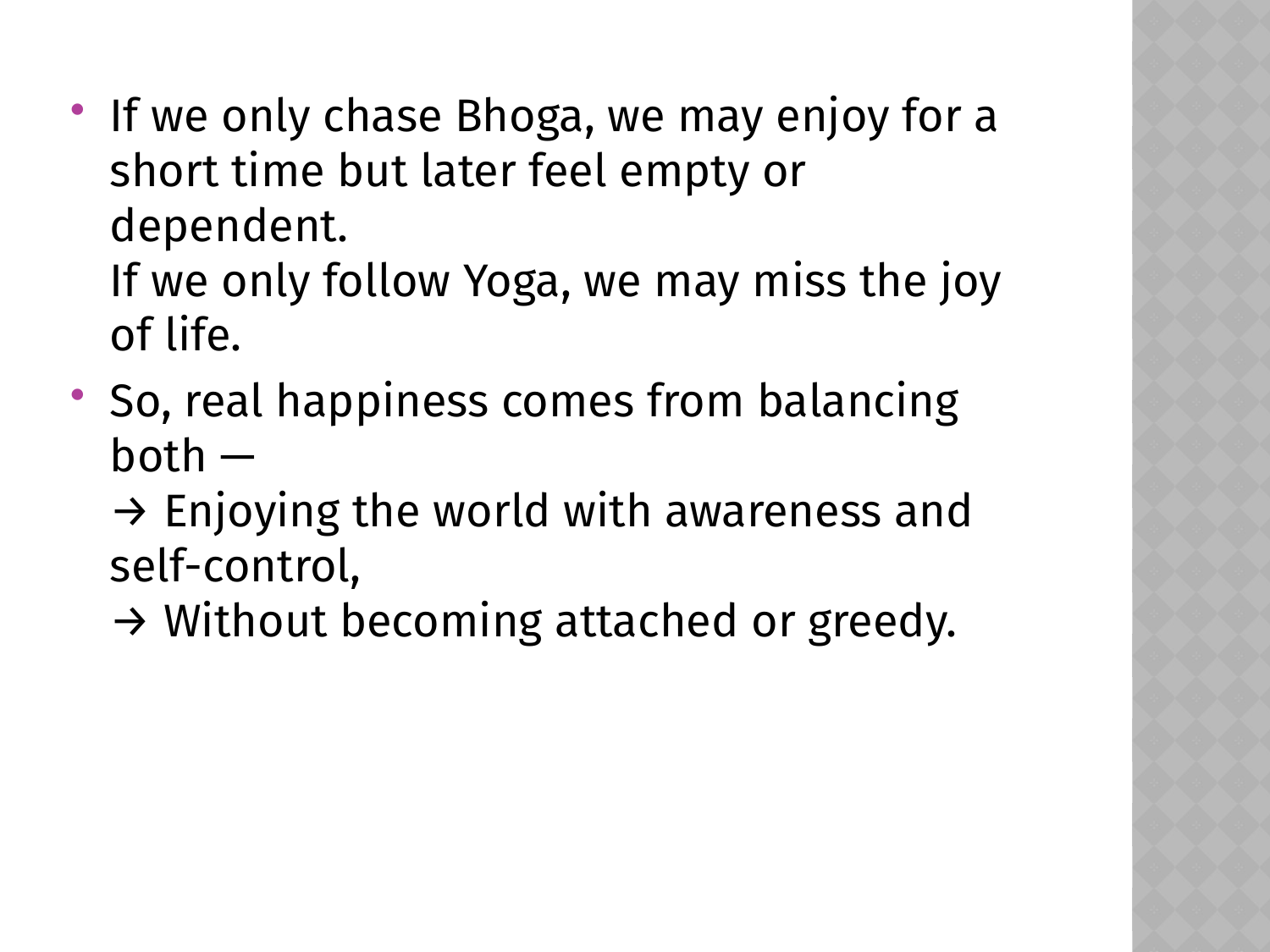

If we only chase Bhoga, we may enjoy for a short time but later feel empty or dependent.
If we only follow Yoga, we may miss the joy of life.
So, real happiness comes from balancing both —
→ Enjoying the world with awareness and self-control,
→ Without becoming attached or greedy.